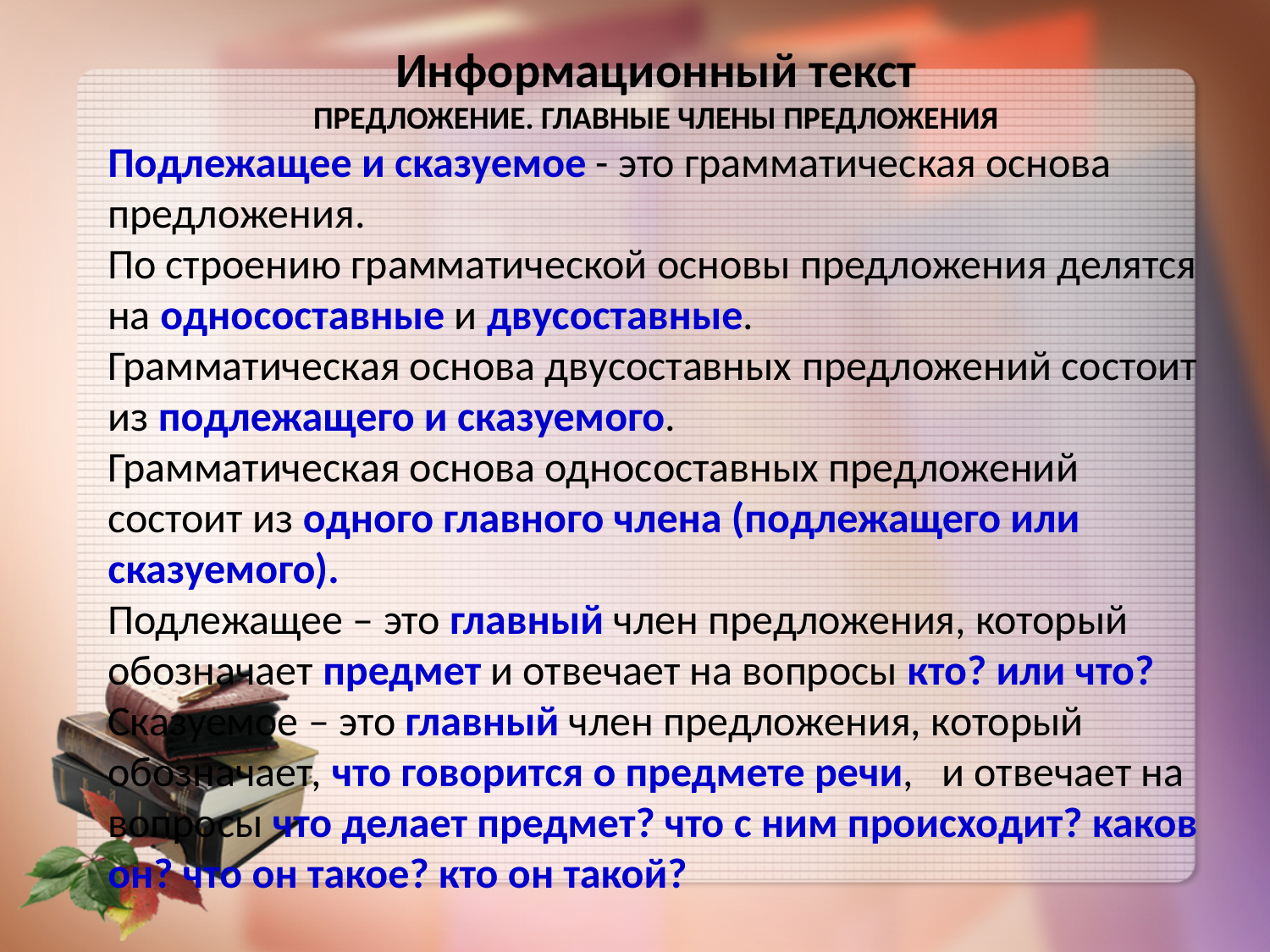

Информационный текст
ПРЕДЛОЖЕНИЕ. ГЛАВНЫЕ ЧЛЕНЫ ПРЕДЛОЖЕНИЯ
Подлежащее и сказуемое - это грамматическая основа предложения.
По строению грамматической основы предложения делятся на односоставные и двусоставные.
Грамматическая основа двусоставных предложений состоит из подлежащего и сказуемого.
Грамматическая основа односоставных предложений состоит из одного главного члена (подлежащего или сказуемого).
Подлежащее – это главный член предложения, который обозначает предмет и отвечает на вопросы кто? или что?
Сказуемое – это главный член предложения, который обозначает, что говорится о предмете речи,   и отвечает на вопросы что делает предмет? что с ним происходит? каков он? что он такое? кто он такой?